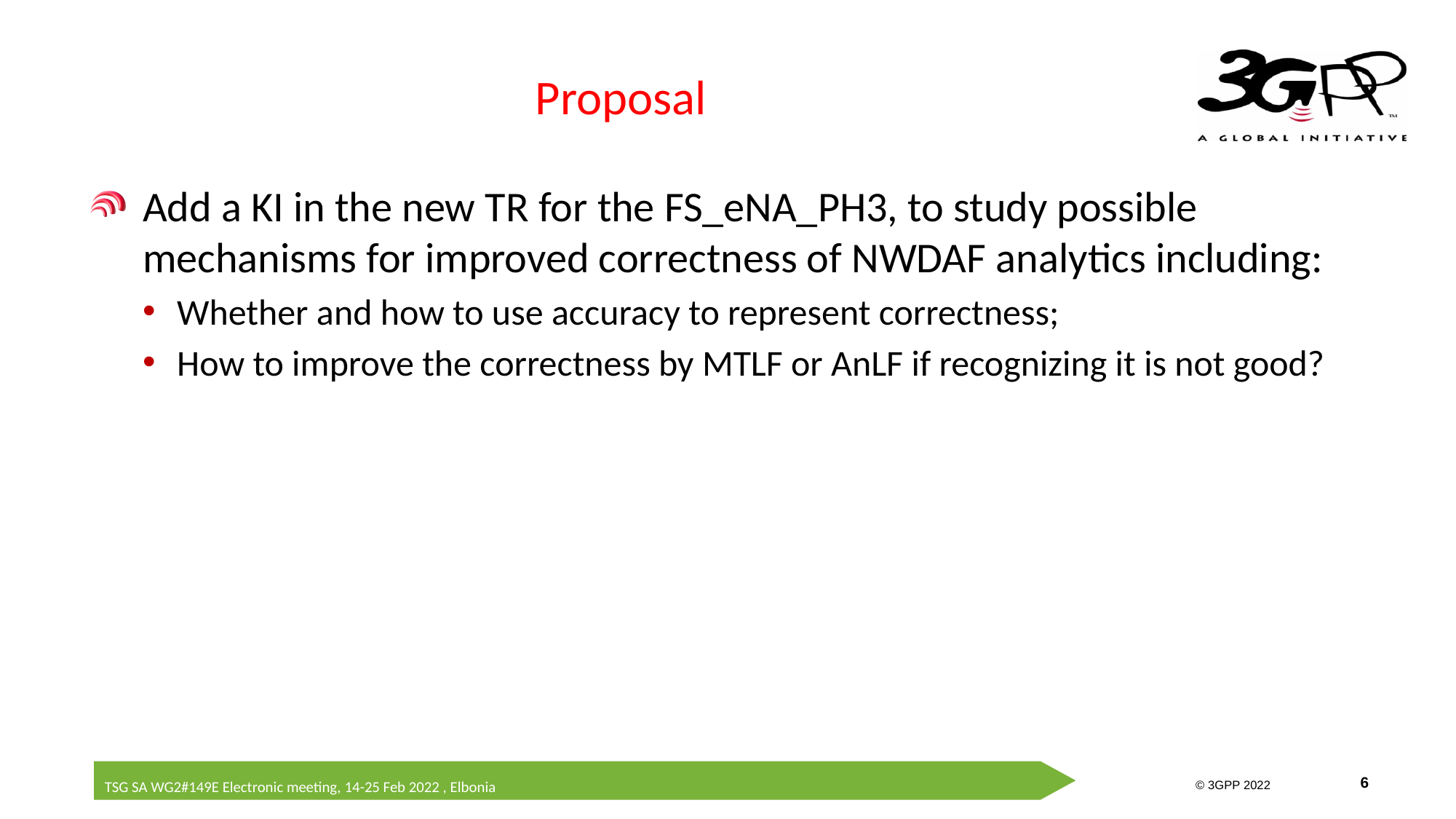

# Proposal
Add a KI in the new TR for the FS_eNA_PH3, to study possible mechanisms for improved correctness of NWDAF analytics including:
Whether and how to use accuracy to represent correctness;
How to improve the correctness by MTLF or AnLF if recognizing it is not good?